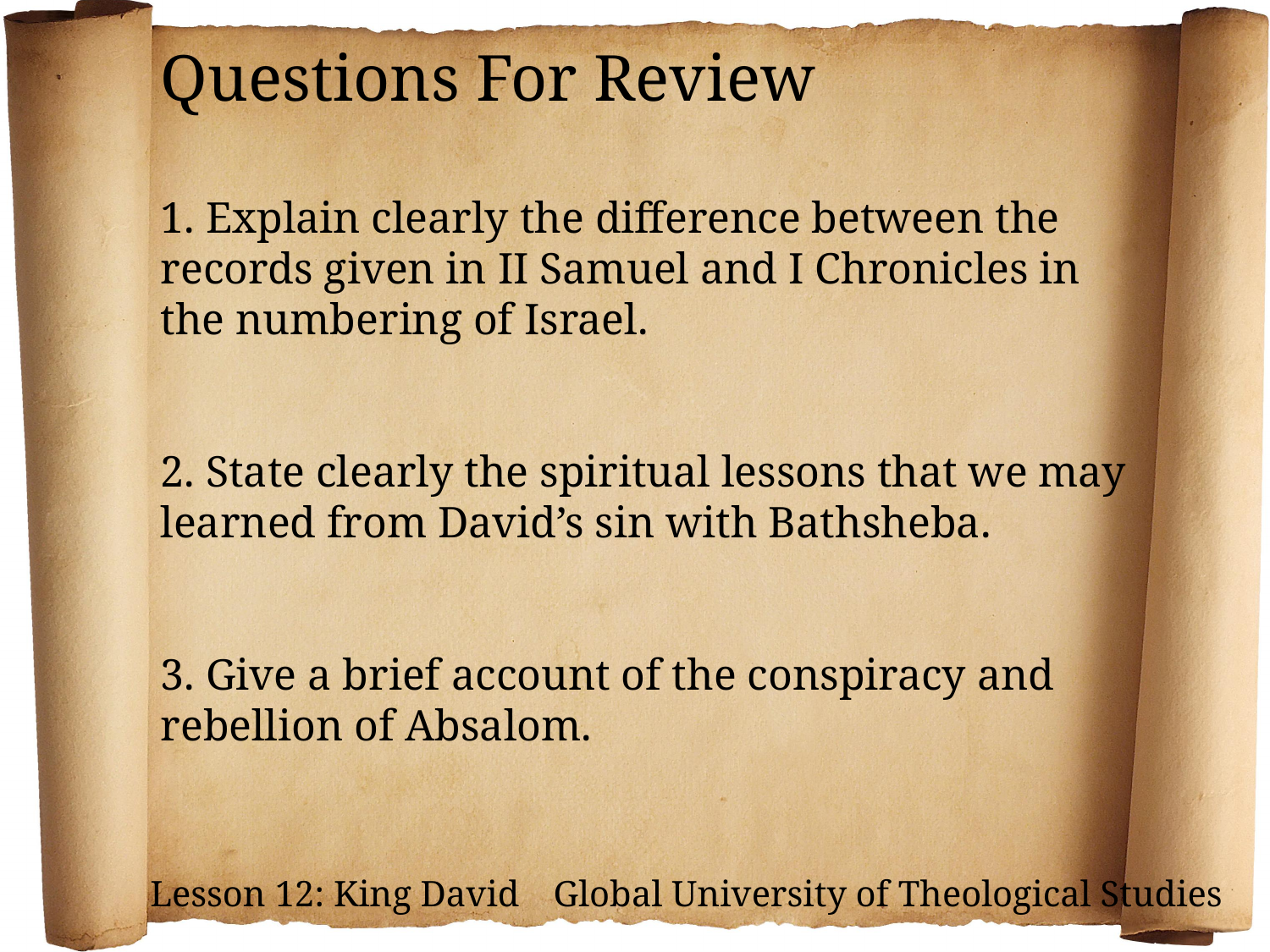

Questions For Review
1. Explain clearly the difference between the records given in II Samuel and I Chronicles in the numbering of Israel.

2. State clearly the spiritual lessons that we may learned from David’s sin with Bathsheba.

3. Give a brief account of the conspiracy and rebellion of Absalom.
Lesson 12: King David    Global University of Theological Studies